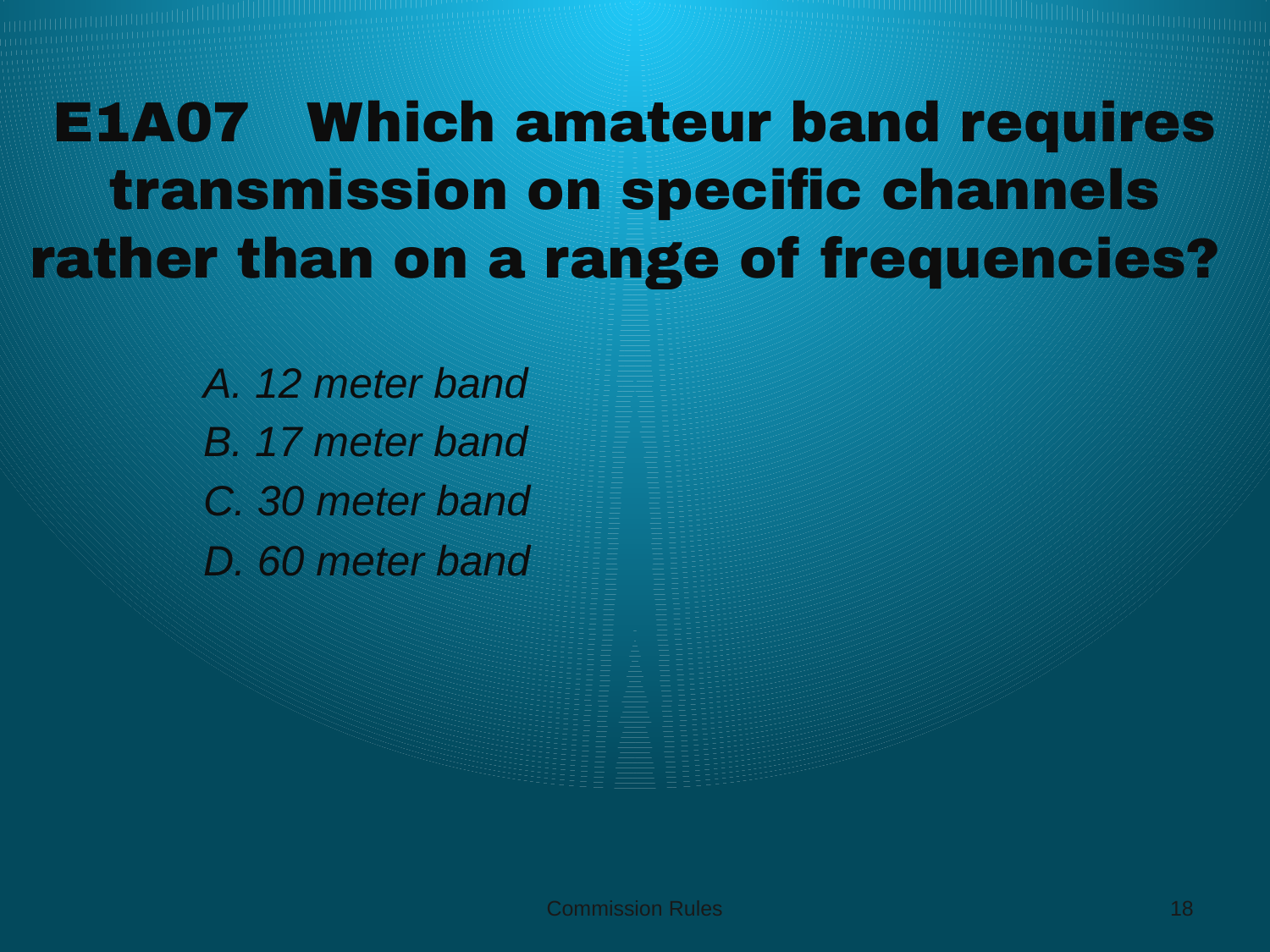

# E1A07   Which amateur band requires transmission on specific channels rather than on a range of frequencies?
A. 12 meter band
B. 17 meter band
C. 30 meter band
D. 60 meter band
Commission Rules
18